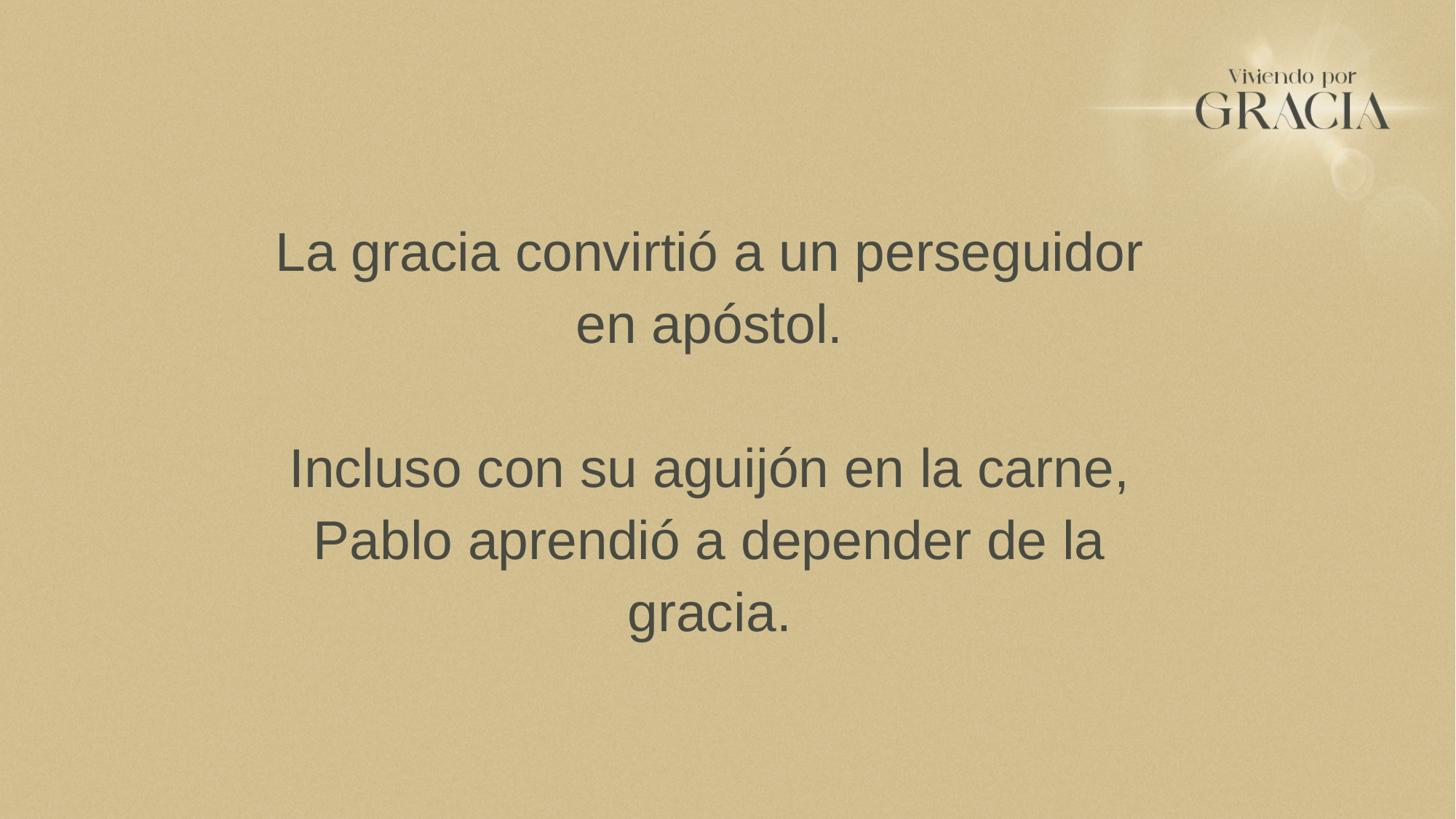

La gracia convirtió a un perseguidor en apóstol.

Incluso con su aguijón en la carne, Pablo aprendió a depender de la gracia.